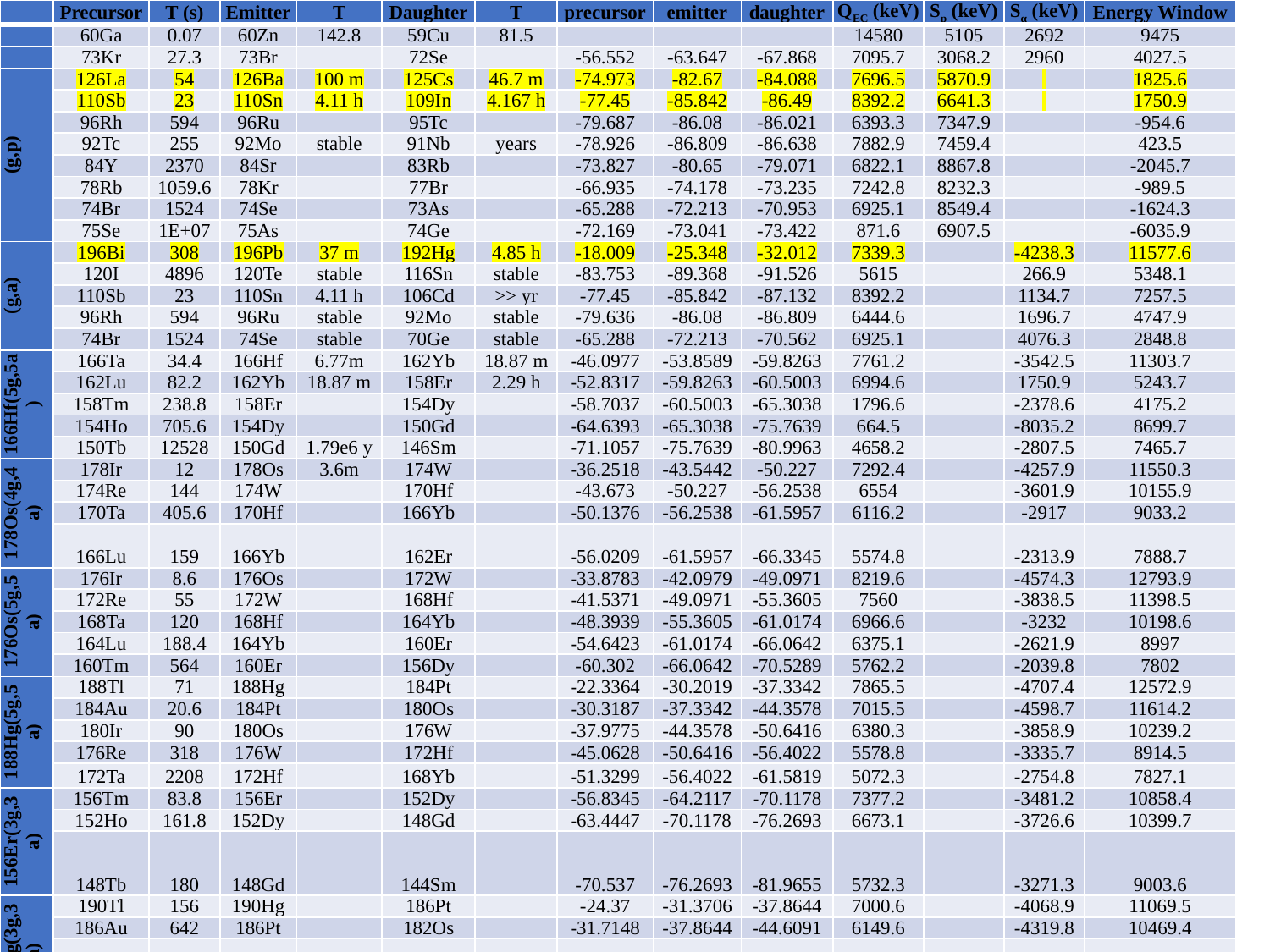

|  | Precursor | T (s) | Emitter | T | Daughter | T | precursor | emitter | daughter | QEC (keV) | Sp (keV) | Sα (keV) | Energy Window |
| --- | --- | --- | --- | --- | --- | --- | --- | --- | --- | --- | --- | --- | --- |
|  | 60Ga | 0.07 | 60Zn | 142.8 | 59Cu | 81.5 |  |  |  | 14580 | 5105 | 2692 | 9475 |
|  | 73Kr | 27.3 | 73Br |  | 72Se |  | -56.552 | -63.647 | -67.868 | 7095.7 | 3068.2 | 2960 | 4027.5 |
| (g,p) | 126La | 54 | 126Ba | 100 m | 125Cs | 46.7 m | -74.973 | -82.67 | -84.088 | 7696.5 | 5870.9 |  | 1825.6 |
|  | 110Sb | 23 | 110Sn | 4.11 h | 109In | 4.167 h | -77.45 | -85.842 | -86.49 | 8392.2 | 6641.3 |  | 1750.9 |
|  | 96Rh | 594 | 96Ru |  | 95Tc |  | -79.687 | -86.08 | -86.021 | 6393.3 | 7347.9 |  | -954.6 |
|  | 92Tc | 255 | 92Mo | stable | 91Nb | years | -78.926 | -86.809 | -86.638 | 7882.9 | 7459.4 |  | 423.5 |
|  | 84Y | 2370 | 84Sr |  | 83Rb |  | -73.827 | -80.65 | -79.071 | 6822.1 | 8867.8 |  | -2045.7 |
|  | 78Rb | 1059.6 | 78Kr |  | 77Br |  | -66.935 | -74.178 | -73.235 | 7242.8 | 8232.3 |  | -989.5 |
|  | 74Br | 1524 | 74Se |  | 73As |  | -65.288 | -72.213 | -70.953 | 6925.1 | 8549.4 |  | -1624.3 |
|  | 75Se | 1E+07 | 75As |  | 74Ge |  | -72.169 | -73.041 | -73.422 | 871.6 | 6907.5 |  | -6035.9 |
| (g,a) | 196Bi | 308 | 196Pb | 37 m | 192Hg | 4.85 h | -18.009 | -25.348 | -32.012 | 7339.3 |  | -4238.3 | 11577.6 |
|  | 120I | 4896 | 120Te | stable | 116Sn | stable | -83.753 | -89.368 | -91.526 | 5615 |  | 266.9 | 5348.1 |
|  | 110Sb | 23 | 110Sn | 4.11 h | 106Cd | >> yr | -77.45 | -85.842 | -87.132 | 8392.2 |  | 1134.7 | 7257.5 |
|  | 96Rh | 594 | 96Ru | stable | 92Mo | stable | -79.636 | -86.08 | -86.809 | 6444.6 |  | 1696.7 | 4747.9 |
|  | 74Br | 1524 | 74Se | stable | 70Ge | stable | -65.288 | -72.213 | -70.562 | 6925.1 |  | 4076.3 | 2848.8 |
| 166Hf(5g,5a) | 166Ta | 34.4 | 166Hf | 6.77m | 162Yb | 18.87 m | -46.0977 | -53.8589 | -59.8263 | 7761.2 |  | -3542.5 | 11303.7 |
|  | 162Lu | 82.2 | 162Yb | 18.87 m | 158Er | 2.29 h | -52.8317 | -59.8263 | -60.5003 | 6994.6 |  | 1750.9 | 5243.7 |
|  | 158Tm | 238.8 | 158Er |  | 154Dy |  | -58.7037 | -60.5003 | -65.3038 | 1796.6 |  | -2378.6 | 4175.2 |
|  | 154Ho | 705.6 | 154Dy |  | 150Gd |  | -64.6393 | -65.3038 | -75.7639 | 664.5 |  | -8035.2 | 8699.7 |
|  | 150Tb | 12528 | 150Gd | 1.79e6 y | 146Sm |  | -71.1057 | -75.7639 | -80.9963 | 4658.2 |  | -2807.5 | 7465.7 |
| 178Os(4g,4a) | 178Ir | 12 | 178Os | 3.6m | 174W |  | -36.2518 | -43.5442 | -50.227 | 7292.4 |  | -4257.9 | 11550.3 |
|  | 174Re | 144 | 174W |  | 170Hf |  | -43.673 | -50.227 | -56.2538 | 6554 |  | -3601.9 | 10155.9 |
|  | 170Ta | 405.6 | 170Hf |  | 166Yb |  | -50.1376 | -56.2538 | -61.5957 | 6116.2 |  | -2917 | 9033.2 |
|  | 166Lu | 159 | 166Yb |  | 162Er |  | -56.0209 | -61.5957 | -66.3345 | 5574.8 |  | -2313.9 | 7888.7 |
| 176Os(5g,5a) | 176Ir | 8.6 | 176Os |  | 172W |  | -33.8783 | -42.0979 | -49.0971 | 8219.6 |  | -4574.3 | 12793.9 |
|  | 172Re | 55 | 172W |  | 168Hf |  | -41.5371 | -49.0971 | -55.3605 | 7560 |  | -3838.5 | 11398.5 |
|  | 168Ta | 120 | 168Hf |  | 164Yb |  | -48.3939 | -55.3605 | -61.0174 | 6966.6 |  | -3232 | 10198.6 |
|  | 164Lu | 188.4 | 164Yb |  | 160Er |  | -54.6423 | -61.0174 | -66.0642 | 6375.1 |  | -2621.9 | 8997 |
|  | 160Tm | 564 | 160Er |  | 156Dy |  | -60.302 | -66.0642 | -70.5289 | 5762.2 |  | -2039.8 | 7802 |
| 188Hg(5g,5a) | 188Tl | 71 | 188Hg |  | 184Pt |  | -22.3364 | -30.2019 | -37.3342 | 7865.5 |  | -4707.4 | 12572.9 |
|  | 184Au | 20.6 | 184Pt |  | 180Os |  | -30.3187 | -37.3342 | -44.3578 | 7015.5 |  | -4598.7 | 11614.2 |
|  | 180Ir | 90 | 180Os |  | 176W |  | -37.9775 | -44.3578 | -50.6416 | 6380.3 |  | -3858.9 | 10239.2 |
|  | 176Re | 318 | 176W |  | 172Hf |  | -45.0628 | -50.6416 | -56.4022 | 5578.8 |  | -3335.7 | 8914.5 |
|  | 172Ta | 2208 | 172Hf |  | 168Yb |  | -51.3299 | -56.4022 | -61.5819 | 5072.3 |  | -2754.8 | 7827.1 |
| 156Er(3g,3a) | 156Tm | 83.8 | 156Er |  | 152Dy |  | -56.8345 | -64.2117 | -70.1178 | 7377.2 |  | -3481.2 | 10858.4 |
|  | 152Ho | 161.8 | 152Dy |  | 148Gd |  | -63.4447 | -70.1178 | -76.2693 | 6673.1 |  | -3726.6 | 10399.7 |
|  | 148Tb | 180 | 148Gd |  | 144Sm |  | -70.537 | -76.2693 | -81.9655 | 5732.3 |  | -3271.3 | 9003.6 |
| 190Hg(3g,3a) | 190Tl | 156 | 190Hg |  | 186Pt |  | -24.37 | -31.3706 | -37.8644 | 7000.6 |  | -4068.9 | 11069.5 |
|  | 186Au | 642 | 186Pt |  | 182Os |  | -31.7148 | -37.8644 | -44.6091 | 6149.6 |  | -4319.8 | 10469.4 |
|  | 182Ir | 900 | 182Os |  | 178W |  | -39.0516 | -44.6091 | -50.4069 | 5557.5 |  | -3372.9 | 8930.4 |